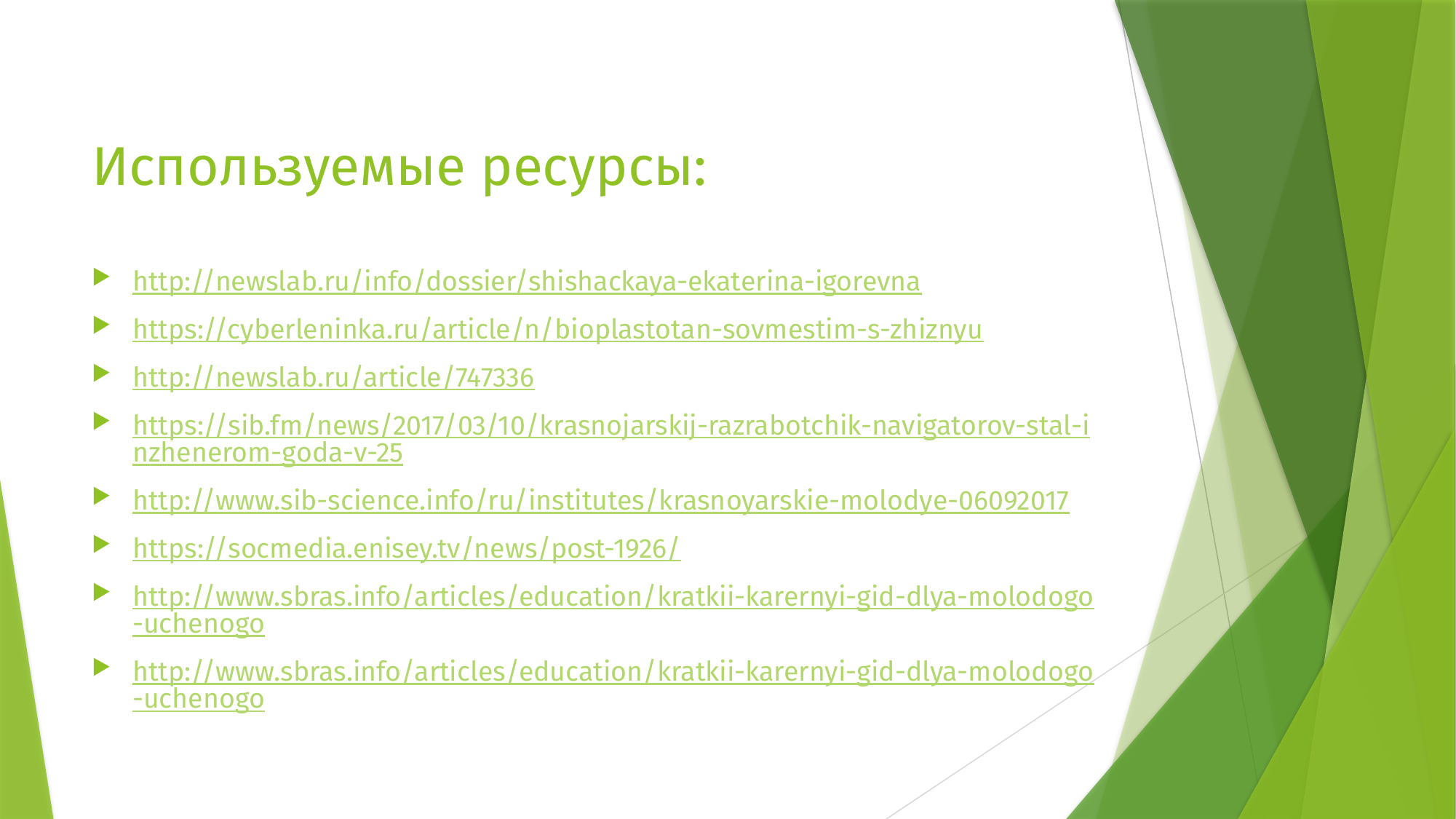

# Используемые ресурсы:
http://newslab.ru/info/dossier/shishackaya-ekaterina-igorevna
https://cyberleninka.ru/article/n/bioplastotan-sovmestim-s-zhiznyu
http://newslab.ru/article/747336
https://sib.fm/news/2017/03/10/krasnojarskij-razrabotchik-navigatorov-stal-inzhenerom-goda-v-25
http://www.sib-science.info/ru/institutes/krasnoyarskie-molodye-06092017
https://socmedia.enisey.tv/news/post-1926/
http://www.sbras.info/articles/education/kratkii-karernyi-gid-dlya-molodogo-uchenogo
http://www.sbras.info/articles/education/kratkii-karernyi-gid-dlya-molodogo-uchenogo